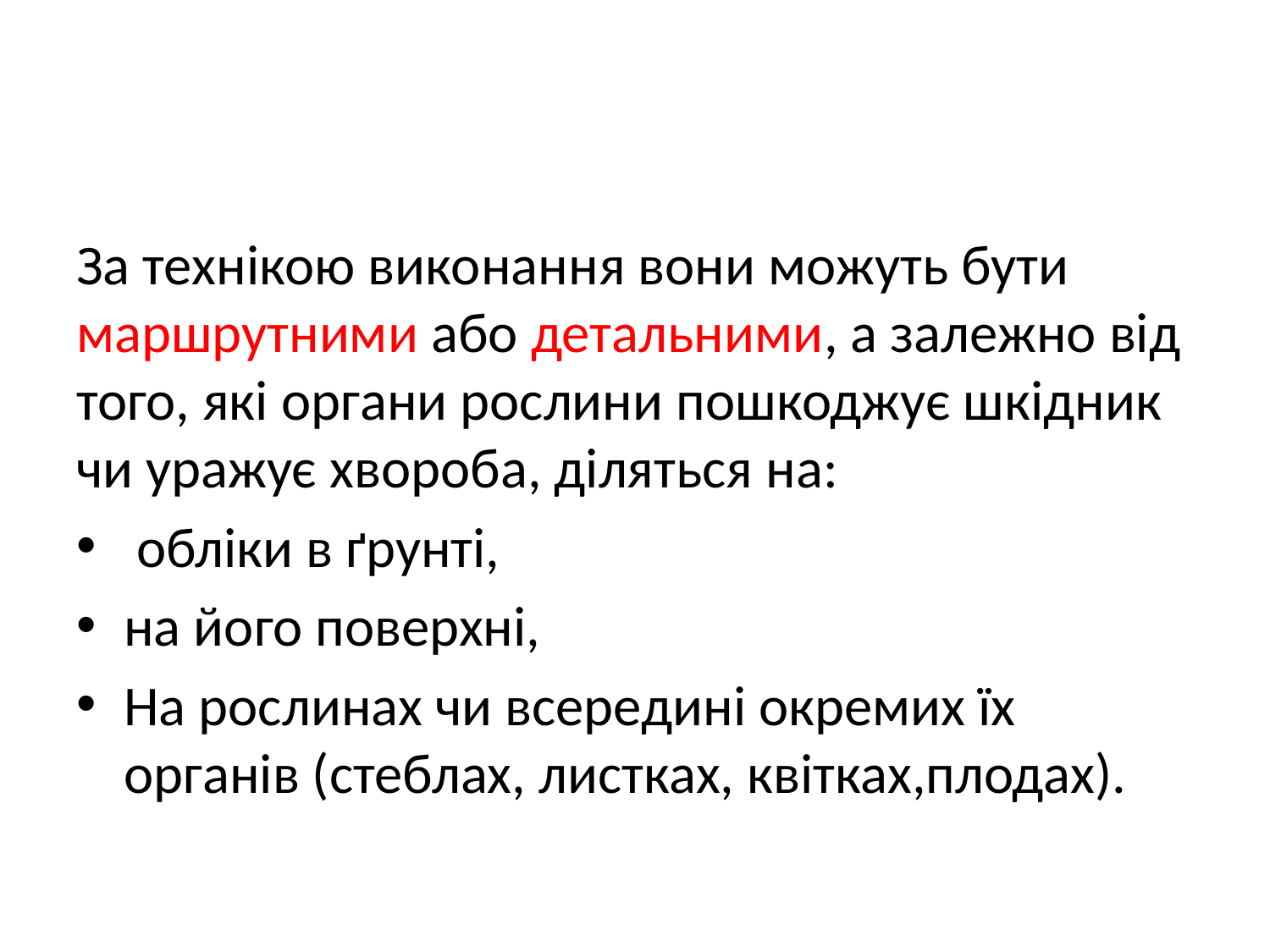

За технікою виконання вони можуть бути маршрутними або детальними, а залежно від того, які органи рослини пошкоджує шкідник чи уражує хвороба, діляться на:
 обліки в ґрунті,
на його поверхні,
На рослинах чи всередині окремих їх органів (стеблах, листках, квітках,плодах).